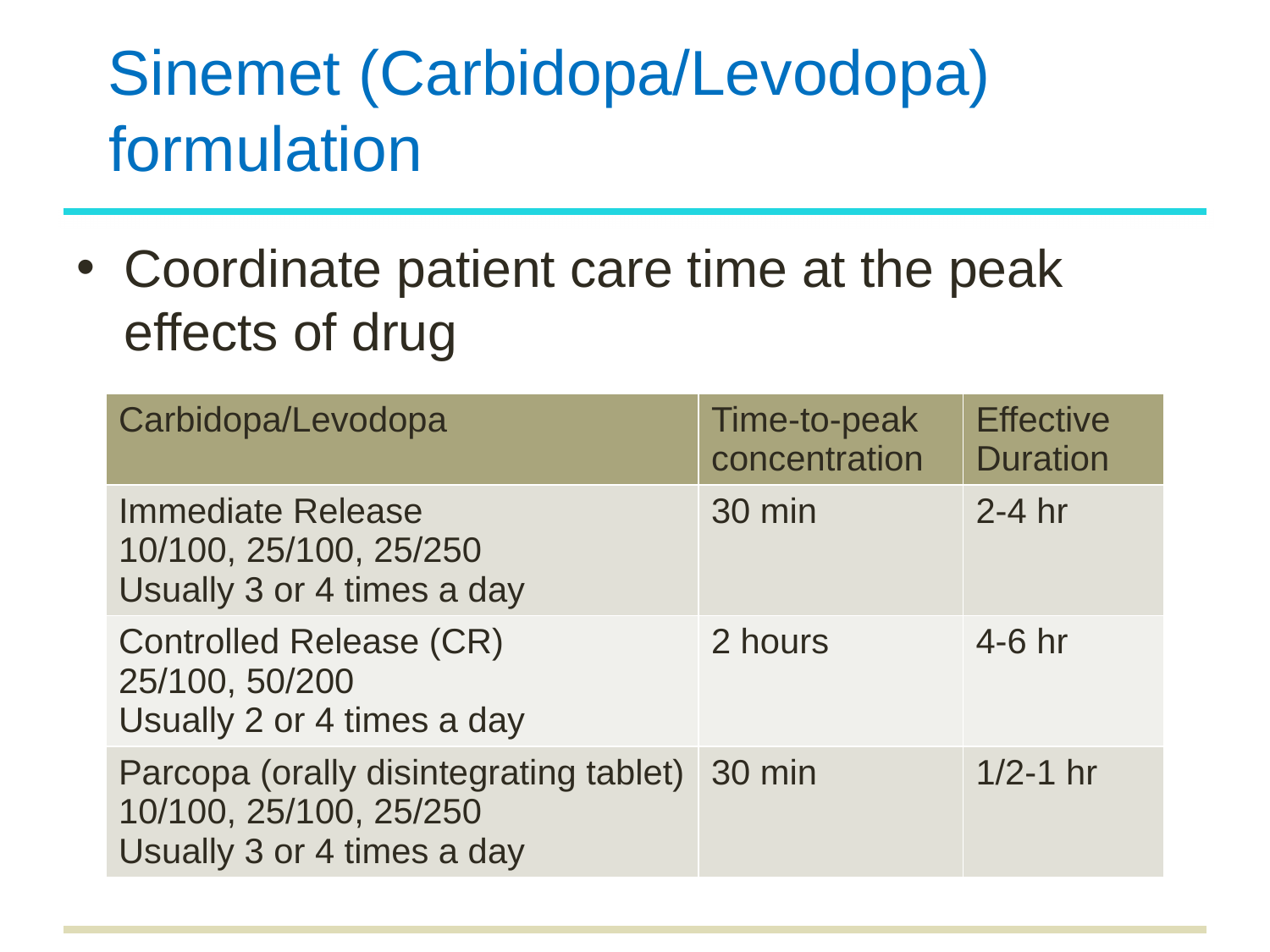

# Sinemet (Carbidopa/Levodopa) formulation
Coordinate patient care time at the peak effects of drug
| Carbidopa/Levodopa | Time-to-peak concentration | Effective Duration |
| --- | --- | --- |
| Immediate Release 10/100, 25/100, 25/250 Usually 3 or 4 times a day | 30 min | 2-4 hr |
| Controlled Release (CR) 25/100, 50/200 Usually 2 or 4 times a day | 2 hours | 4-6 hr |
| Parcopa (orally disintegrating tablet) 10/100, 25/100, 25/250 Usually 3 or 4 times a day | 30 min | 1/2-1 hr |